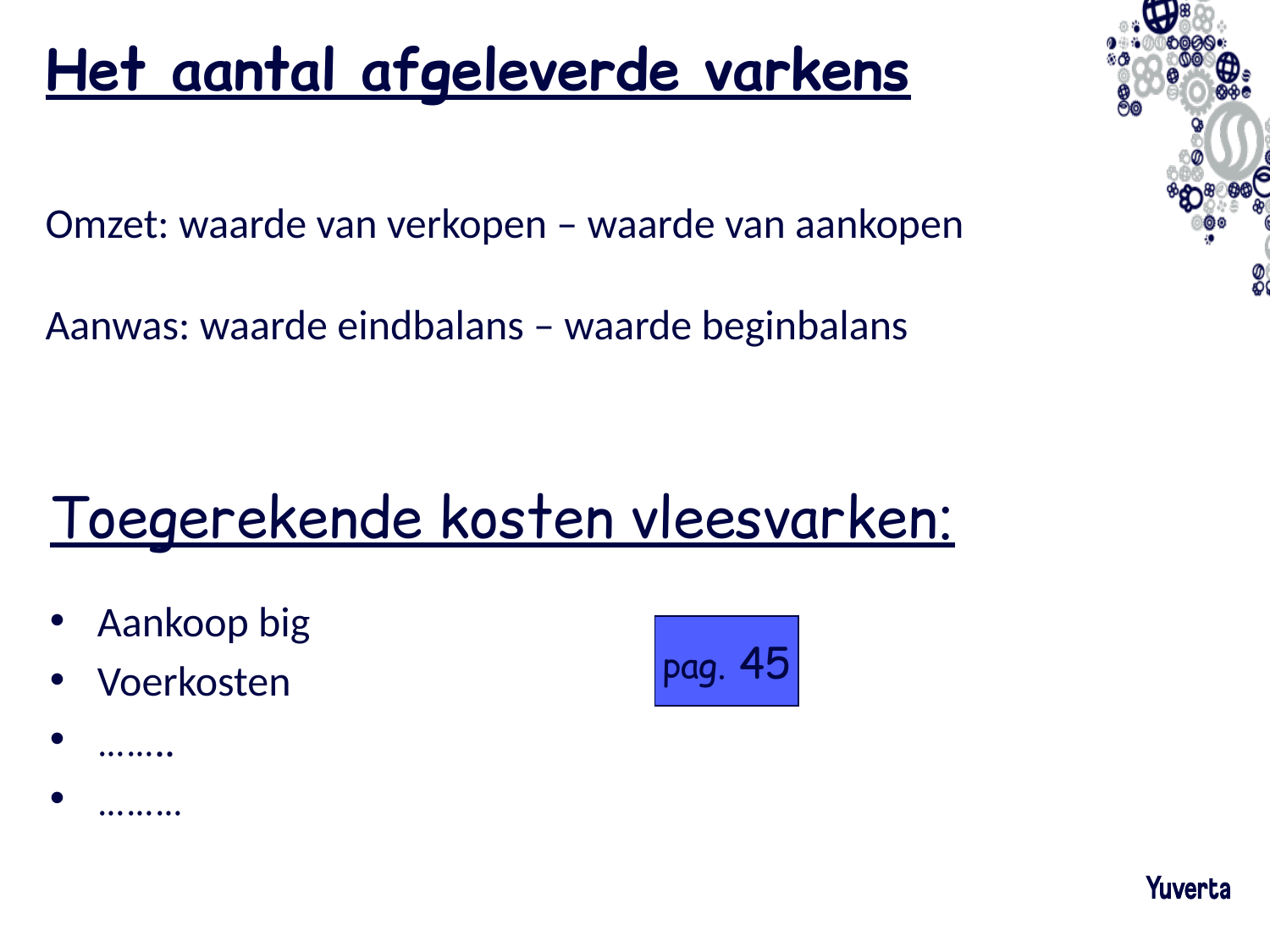

# Het aantal afgeleverde varkens
Omzet: waarde van verkopen – waarde van aankopen

Aanwas: waarde eindbalans – waarde beginbalans
Toegerekende kosten vleesvarken:
Aankoop big
Voerkosten
……..
………
pag. 45